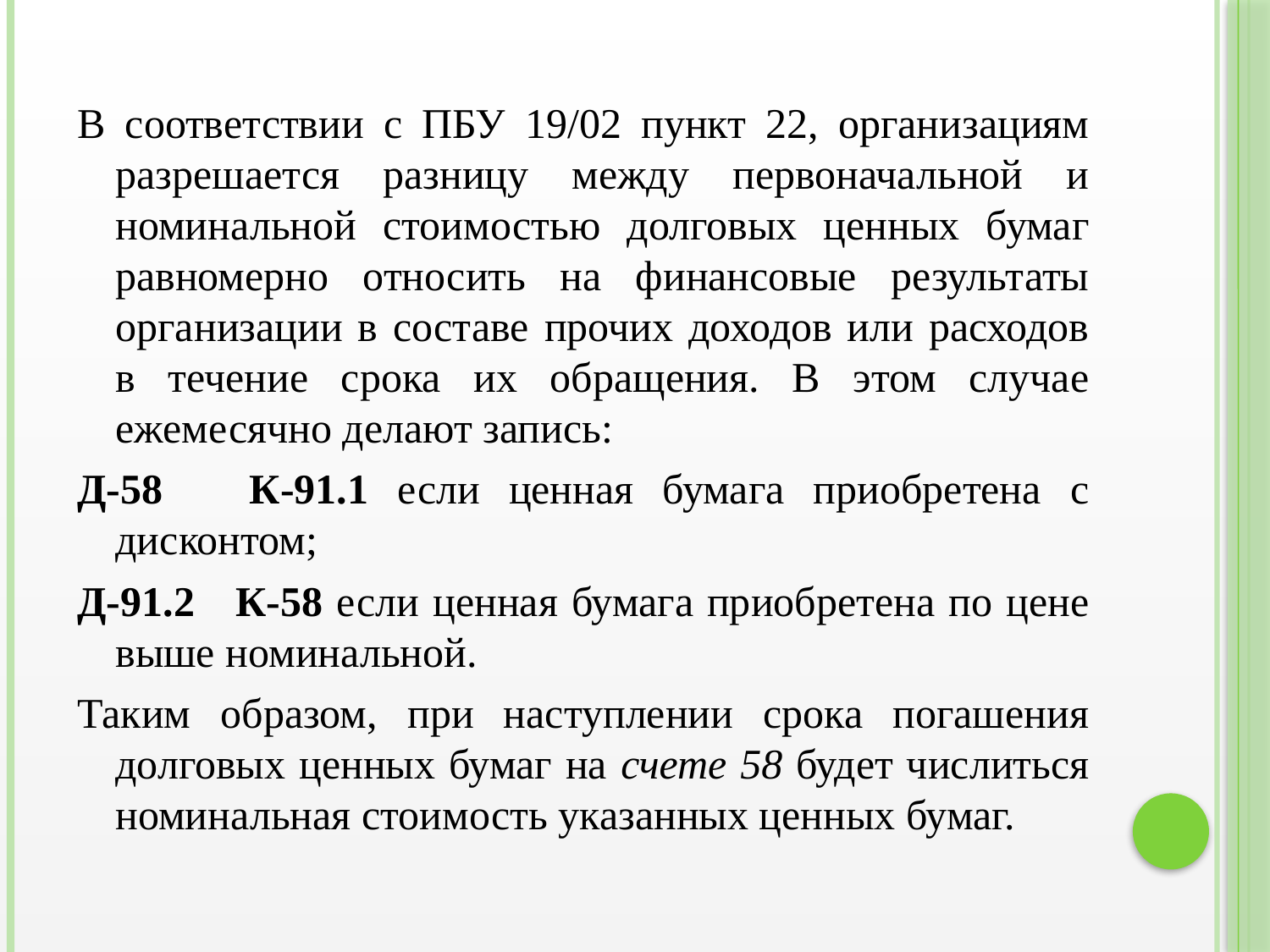

В соответствии с ПБУ 19/02 пункт 22, организациям разрешается разницу между первоначальной и номинальной стоимостью долговых ценных бумаг равномерно относить на финансовые результаты организации в составе прочих доходов или расходов в течение срока их обращения. В этом случае ежемесячно делают запись:
Д-58   К-91.1 если ценная бумага приобретена с дисконтом;
Д-91.2   К-58 если ценная бумага приобретена по цене выше номинальной.
Таким образом, при наступлении срока погашения долговых ценных бумаг на счете 58 будет числиться номинальная стоимость указанных ценных бумаг.